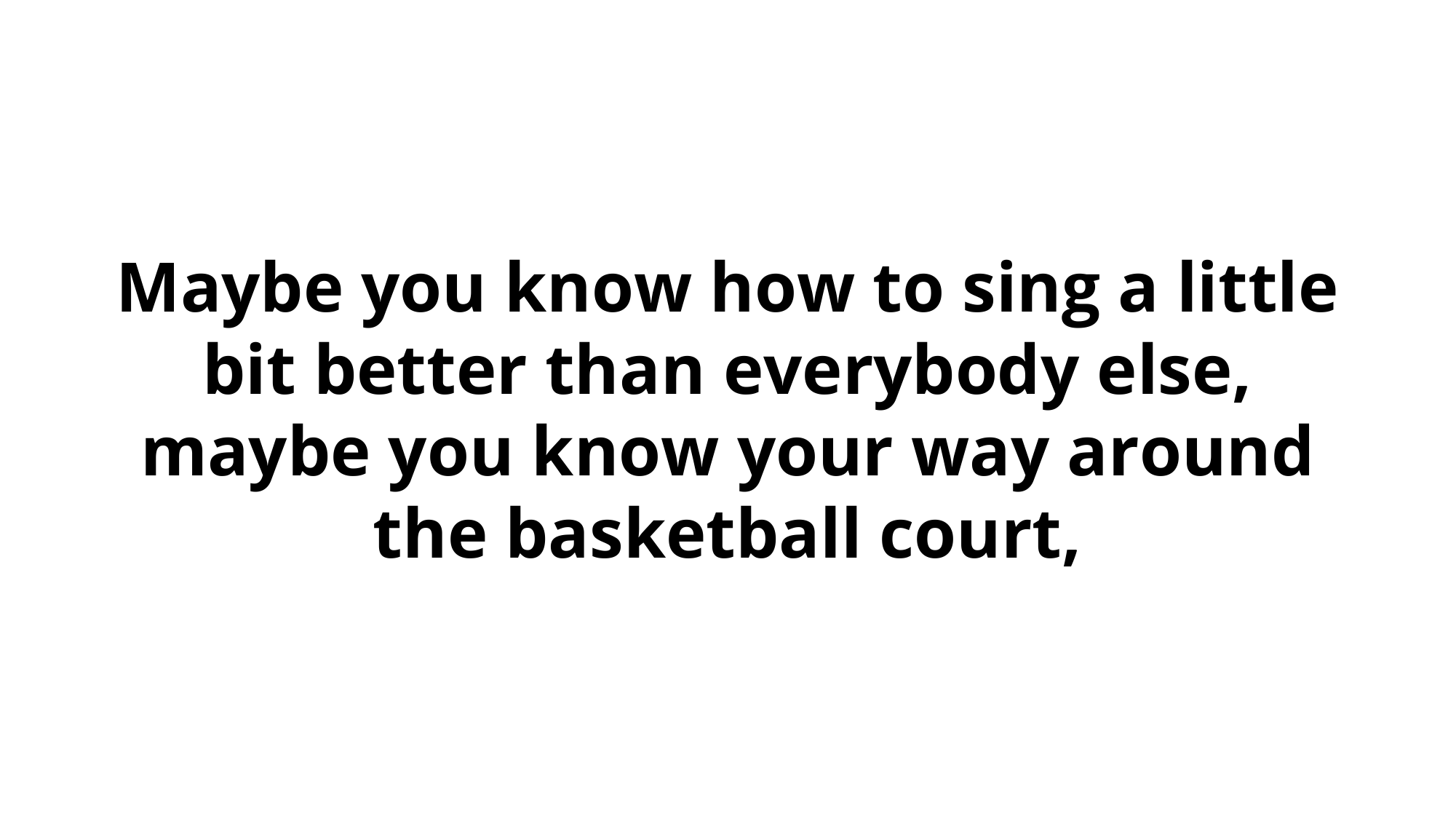

Maybe you know how to sing a little bit better than everybody else, maybe you know your way around the basketball court,